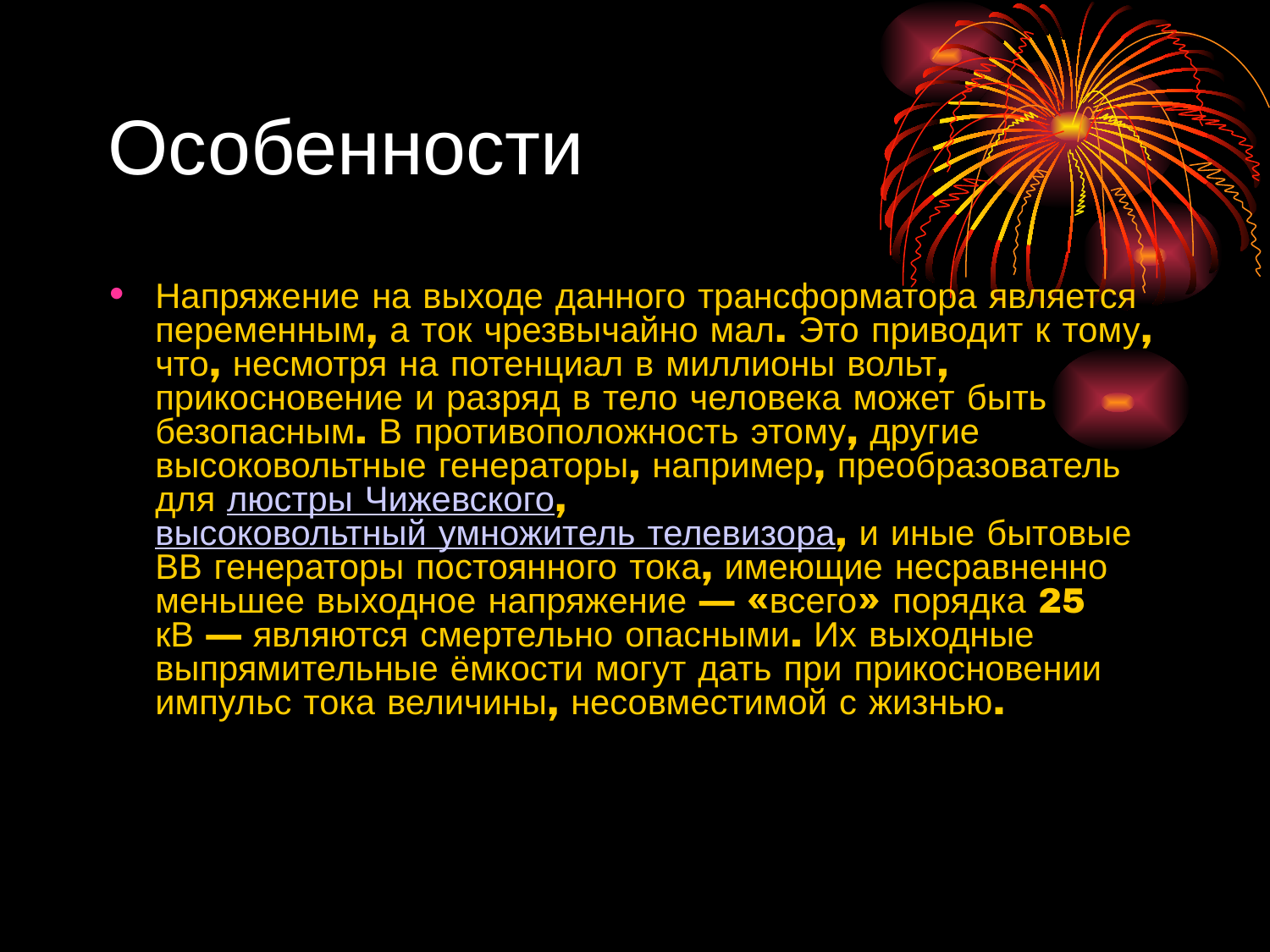

Особенности
Напряжение на выходе данного трансформатора является переменным, а ток чрезвычайно мал. Это приводит к тому, что, несмотря на потенциал в миллионы вольт, прикосновение и разряд в тело человека может быть безопасным. В противоположность этому, другие высоковольтные генераторы, например, преобразователь для люстры Чижевского, высоковольтный умножитель телевизора, и иные бытовые ВВ генераторы постоянного тока, имеющие несравненно меньшее выходное напряжение — «всего» порядка 25 кВ — являются смертельно опасными. Их выходные выпрямительные ёмкости могут дать при прикосновении импульс тока величины, несовместимой с жизнью.